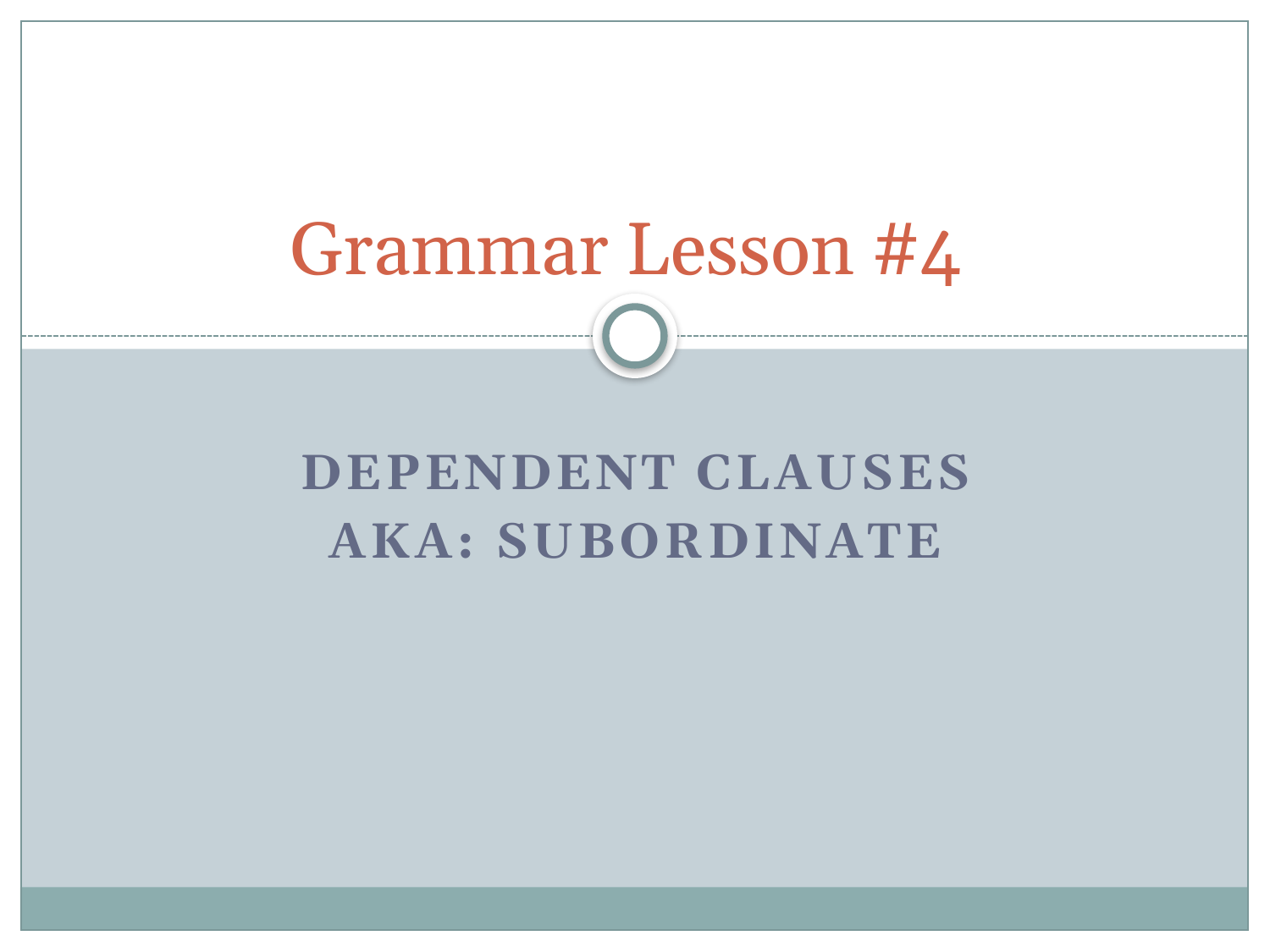

# Grammar Lesson #4
Dependent clauses
Aka: subordinate